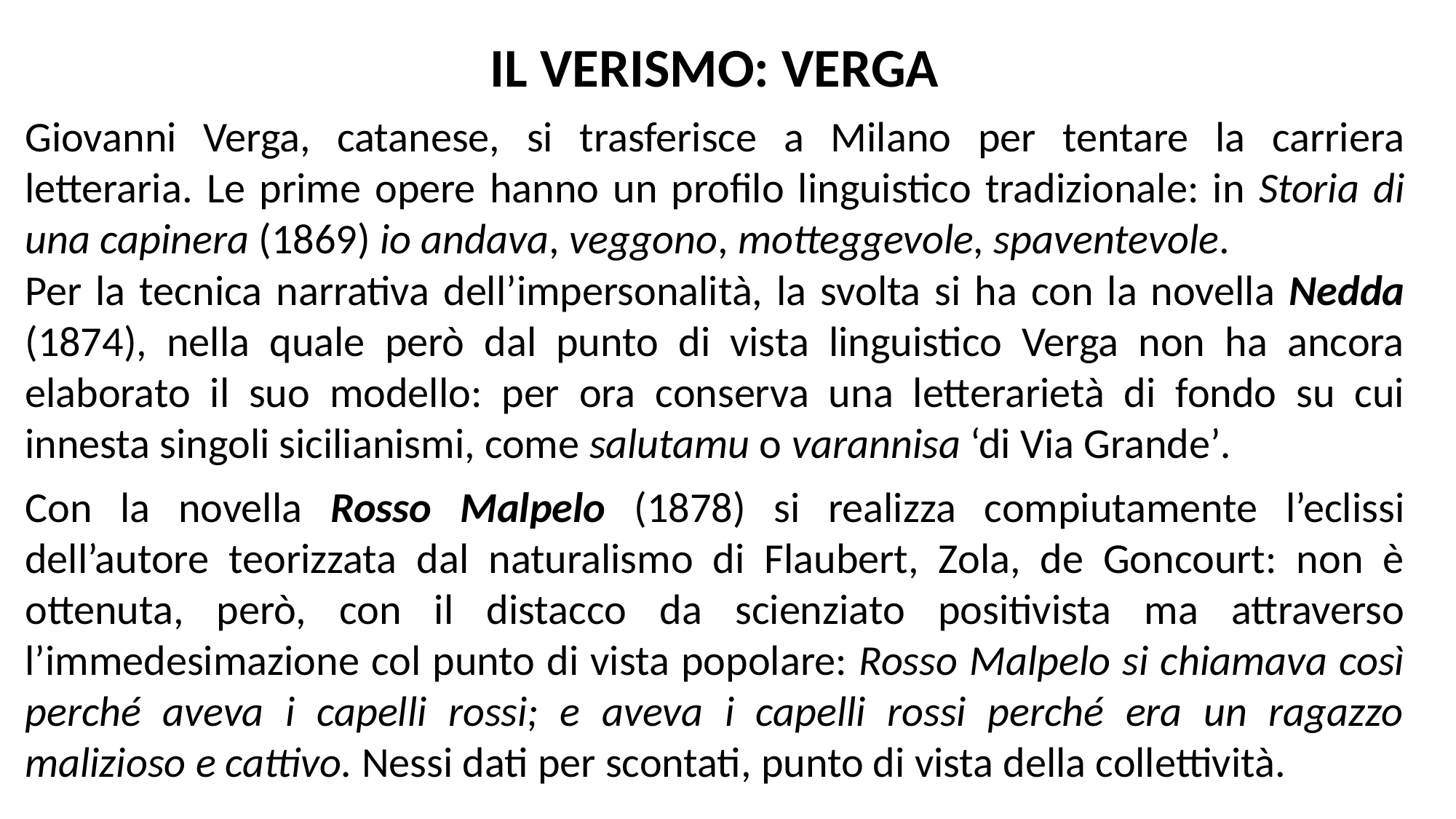

IL VERISMO: VERGA
Giovanni Verga, catanese, si trasferisce a Milano per tentare la carriera letteraria. Le prime opere hanno un profilo linguistico tradizionale: in Storia di una capinera (1869) io andava, veggono, motteggevole, spaventevole.
Per la tecnica narrativa dell’impersonalità, la svolta si ha con la novella Nedda (1874), nella quale però dal punto di vista linguistico Verga non ha ancora elaborato il suo modello: per ora conserva una letterarietà di fondo su cui innesta singoli sicilianismi, come salutamu o varannisa ‘di Via Grande’.
Con la novella Rosso Malpelo (1878) si realizza compiutamente l’eclissi dell’autore teorizzata dal naturalismo di Flaubert, Zola, de Goncourt: non è ottenuta, però, con il distacco da scienziato positivista ma attraverso l’immedesimazione col punto di vista popolare: Rosso Malpelo si chiamava così perché aveva i capelli rossi; e aveva i capelli rossi perché era un ragazzo malizioso e cattivo. Nessi dati per scontati, punto di vista della collettività.